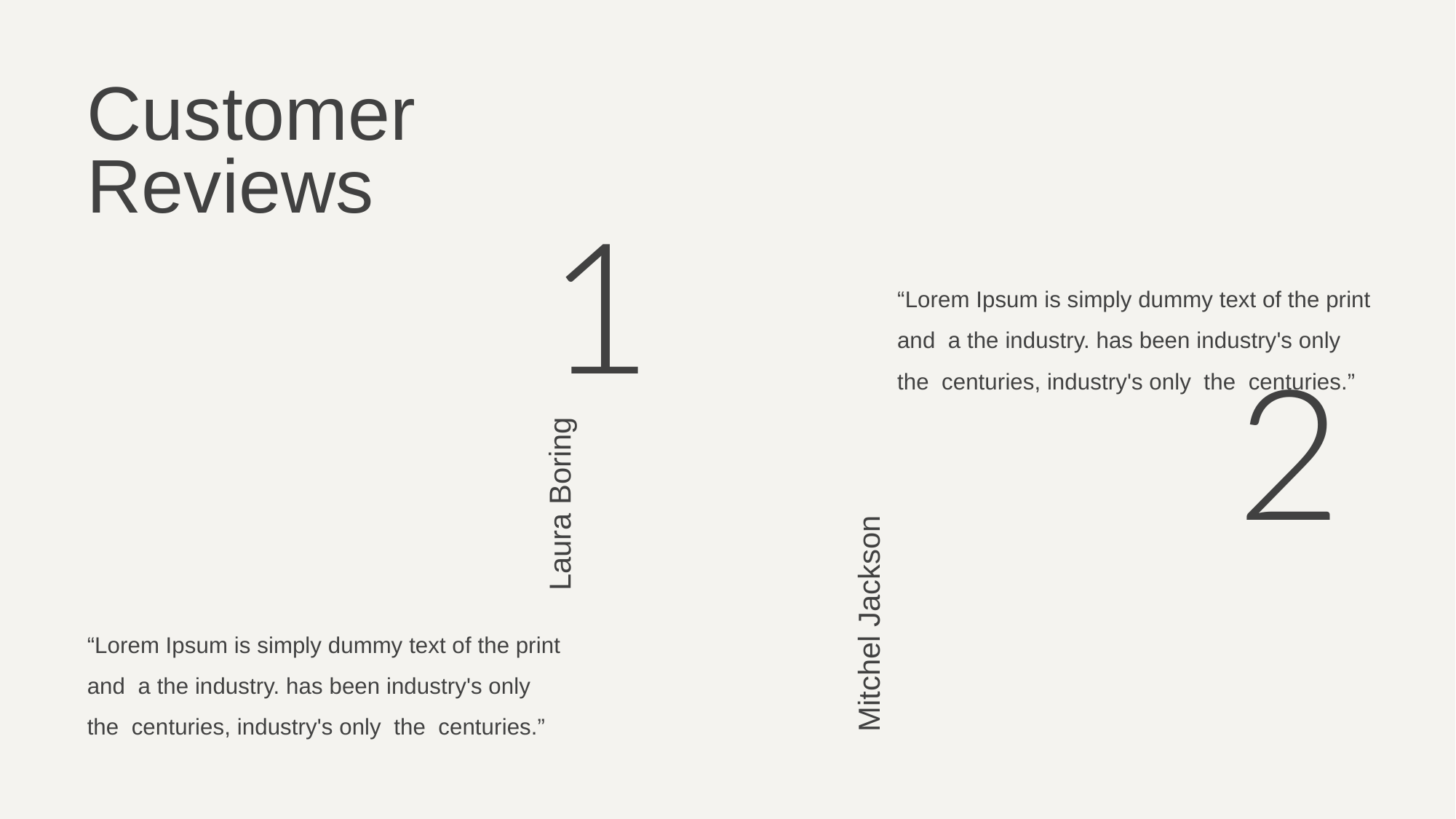

Customer Reviews
1
“Lorem Ipsum is simply dummy text of the print and  a the industry. has been industry's only  the  centuries, industry's only  the  centuries.”

2

Laura Boring
Mitchel Jackson
“Lorem Ipsum is simply dummy text of the print and  a the industry. has been industry's only  the  centuries, industry's only  the  centuries.”